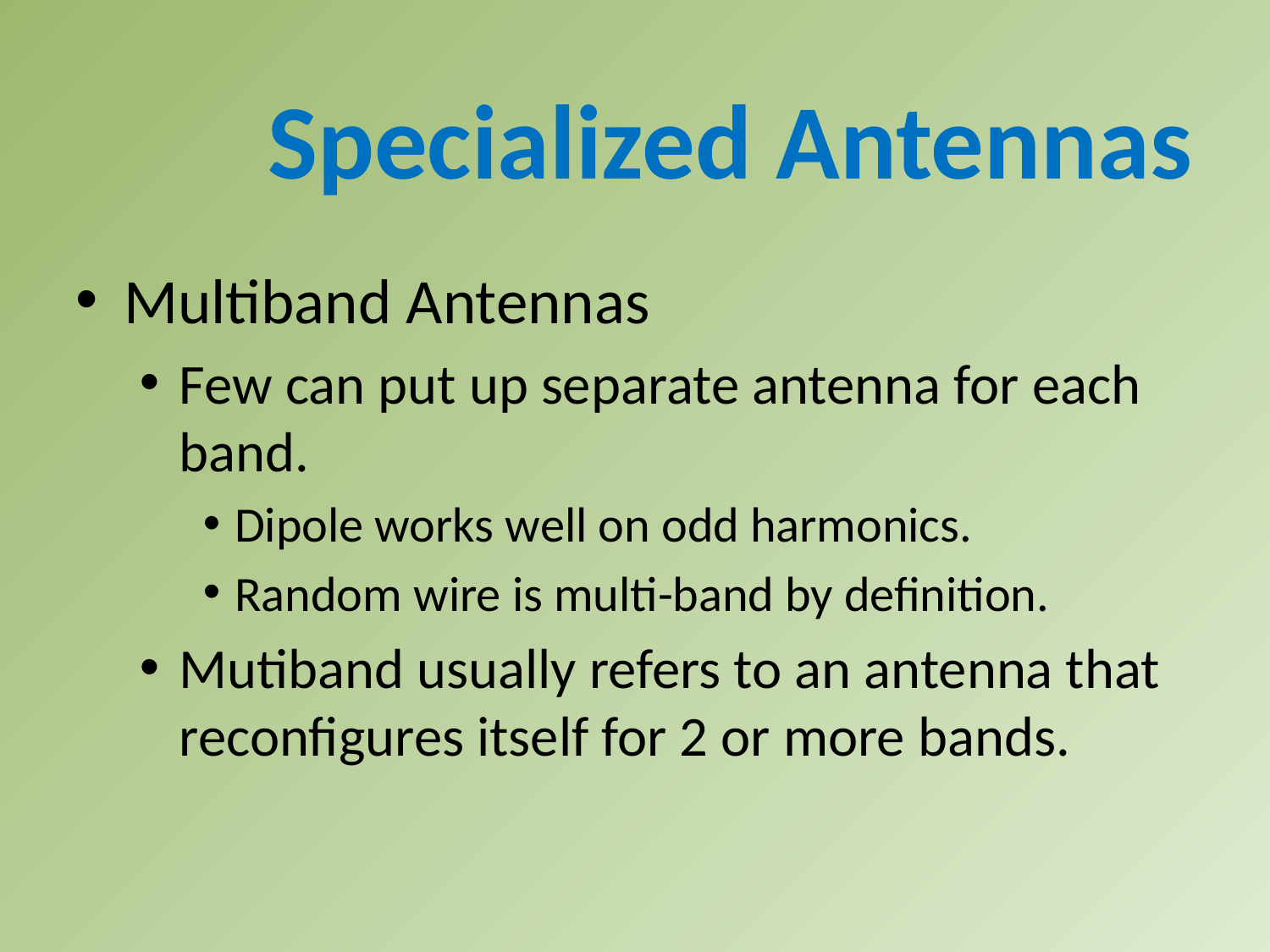

Specialized Antennas
Multiband Antennas
Few can put up separate antenna for each band.
Dipole works well on odd harmonics.
Random wire is multi-band by definition.
Mutiband usually refers to an antenna that reconfigures itself for 2 or more bands.